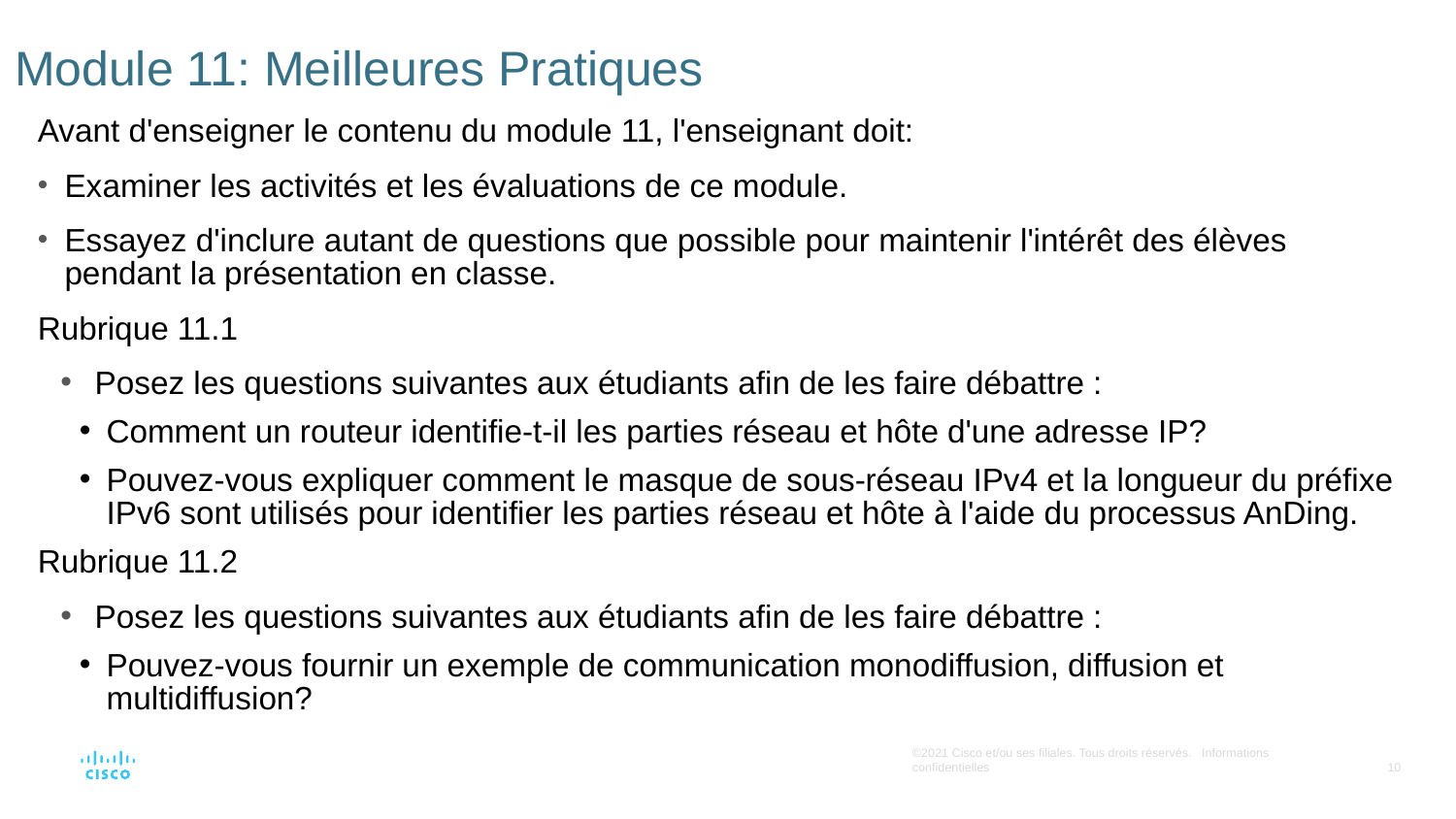

# Module 11: Meilleures Pratiques
Avant d'enseigner le contenu du module 11, l'enseignant doit:
Examiner les activités et les évaluations de ce module.
Essayez d'inclure autant de questions que possible pour maintenir l'intérêt des élèves pendant la présentation en classe.
Rubrique 11.1
Posez les questions suivantes aux étudiants afin de les faire débattre :
Comment un routeur identifie-t-il les parties réseau et hôte d'une adresse IP?
Pouvez-vous expliquer comment le masque de sous-réseau IPv4 et la longueur du préfixe IPv6 sont utilisés pour identifier les parties réseau et hôte à l'aide du processus AnDing.
Rubrique 11.2
Posez les questions suivantes aux étudiants afin de les faire débattre :
Pouvez-vous fournir un exemple de communication monodiffusion, diffusion et multidiffusion?